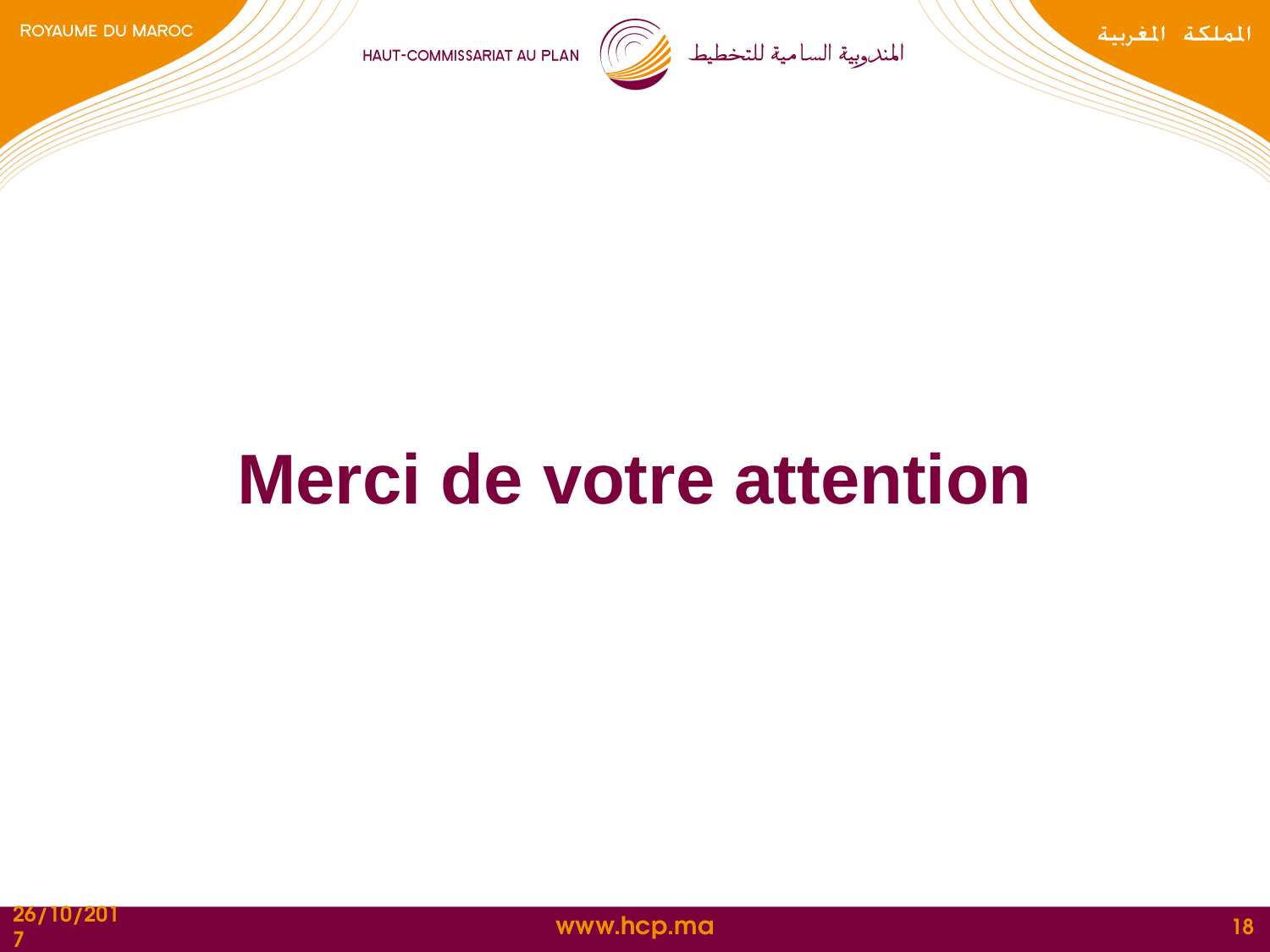

# Merci de votre attention
18
26/10/2017